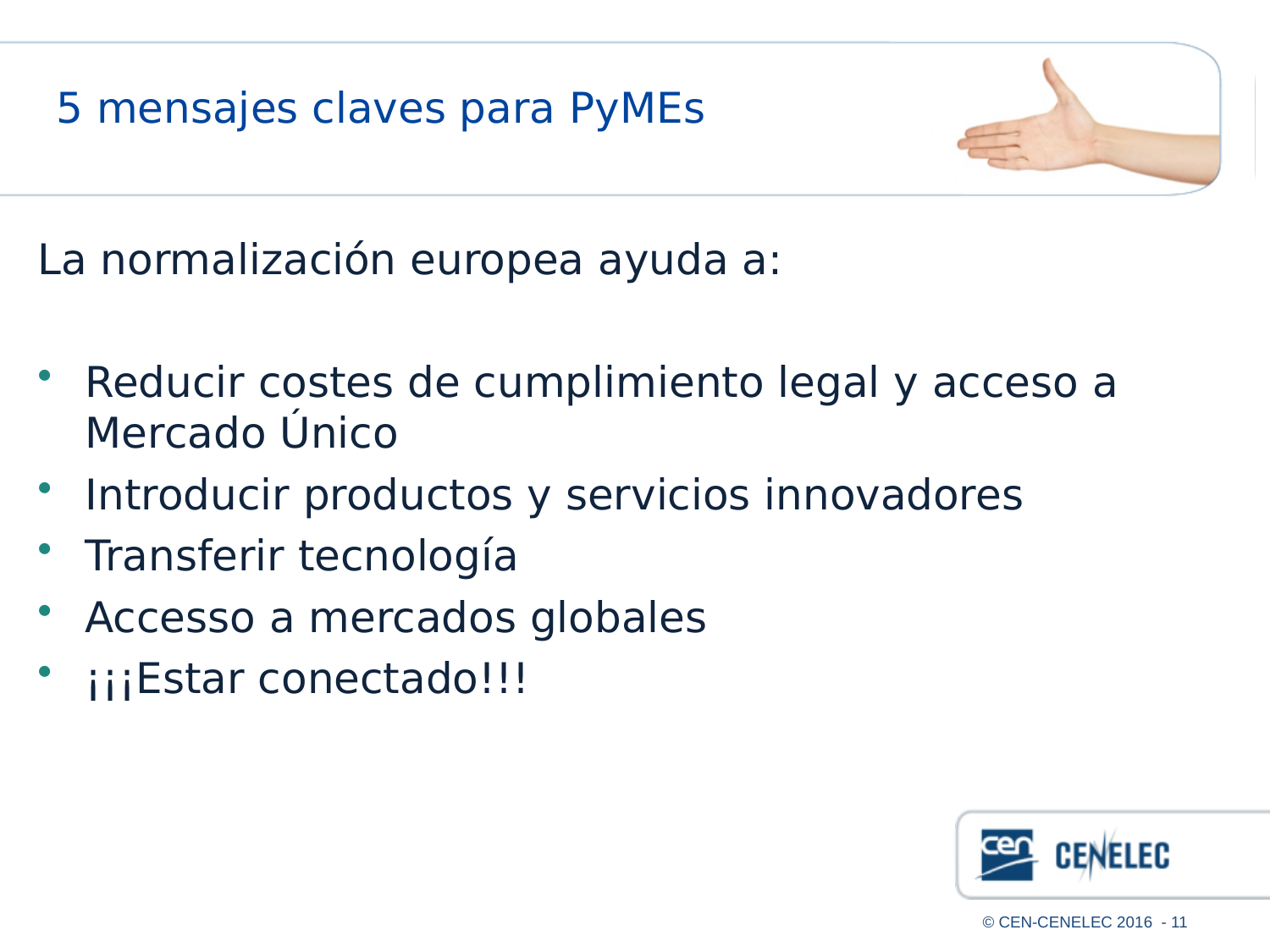

# 5 mensajes claves para PyMEs
La normalización europea ayuda a:

Reducir costes de cumplimiento legal y acceso a Mercado Único
Introducir productos y servicios innovadores
Transferir tecnología
Accesso a mercados globales
¡¡¡Estar conectado!!!